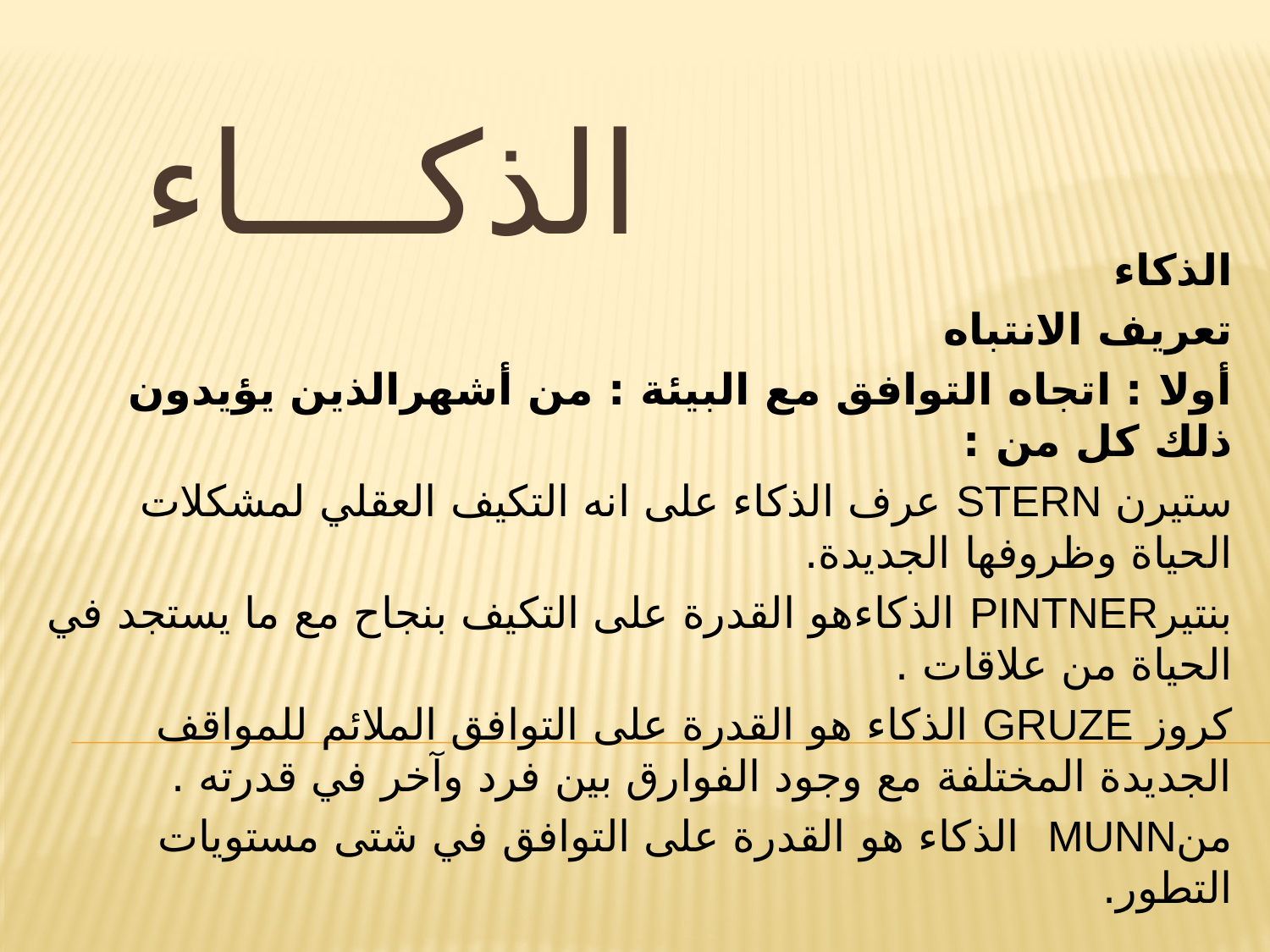

# الذكــــاء
الذكاء
تعريف الانتباه
أولا : اتجاه التوافق مع البيئة : من أشهرالذين يؤيدون ذلك كل من :
ستيرن STERN عرف الذكاء على انه التكيف العقلي لمشكلات الحياة وظروفها الجديدة.
بنتيرPINTNER الذكاءهو القدرة على التكيف بنجاح مع ما يستجد في الحياة من علاقات .
كروز GRUZE الذكاء هو القدرة على التوافق الملائم للمواقف الجديدة المختلفة مع وجود الفوارق بين فرد وآخر في قدرته .
منMUNN  الذكاء هو القدرة على التوافق في شتى مستويات التطور.